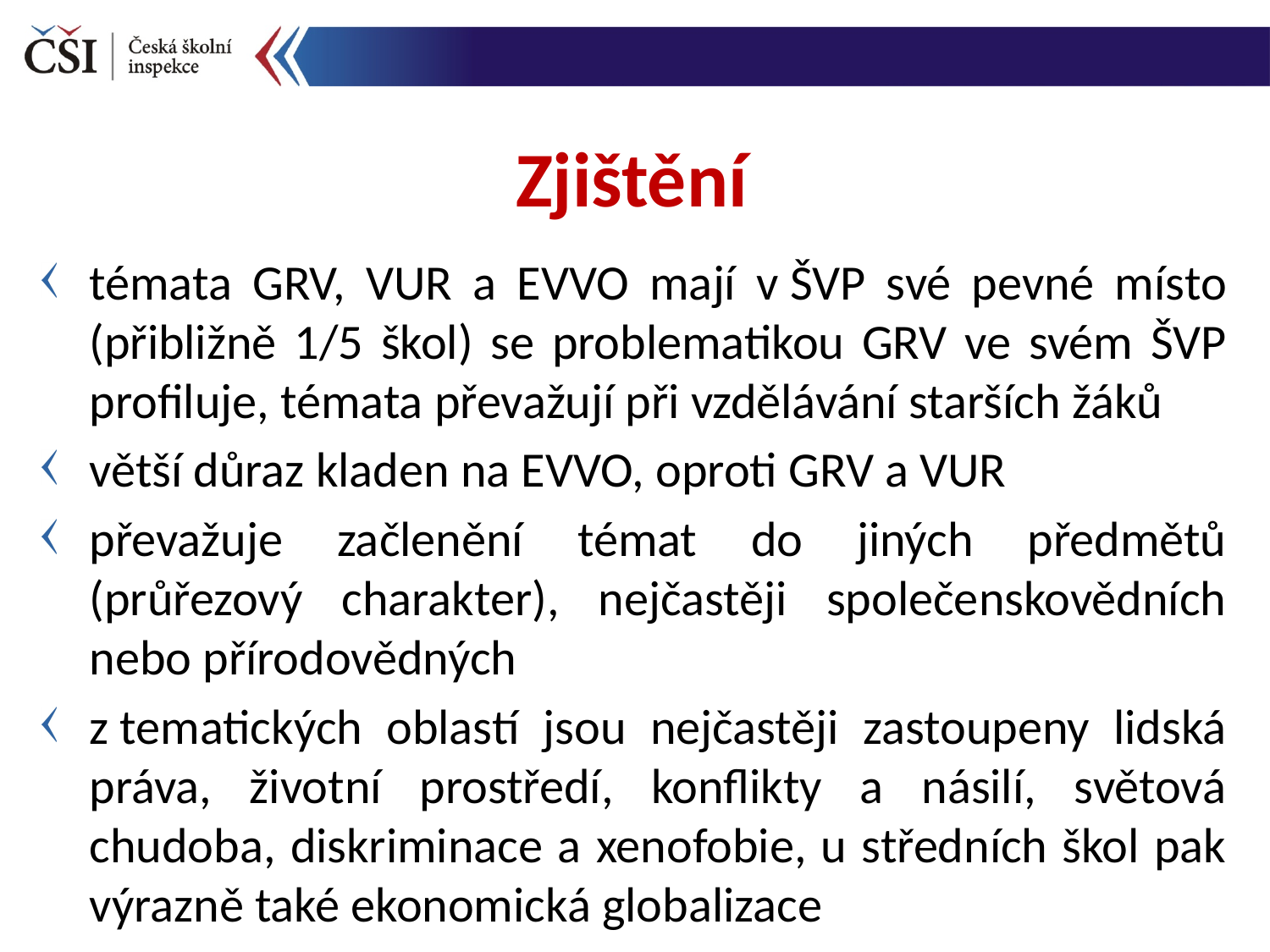

Zjištění
témata GRV, VUR a EVVO mají v ŠVP své pevné místo (přibližně 1/5 škol) se problematikou GRV ve svém ŠVP profiluje, témata převažují při vzdělávání starších žáků
větší důraz kladen na EVVO, oproti GRV a VUR
převažuje začlenění témat do jiných předmětů (průřezový charakter), nejčastěji společenskovědních nebo přírodovědných
z tematických oblastí jsou nejčastěji zastoupeny lidská práva, životní prostředí, konflikty a násilí, světová chudoba, diskriminace a xenofobie, u středních škol pak výrazně také ekonomická globalizace